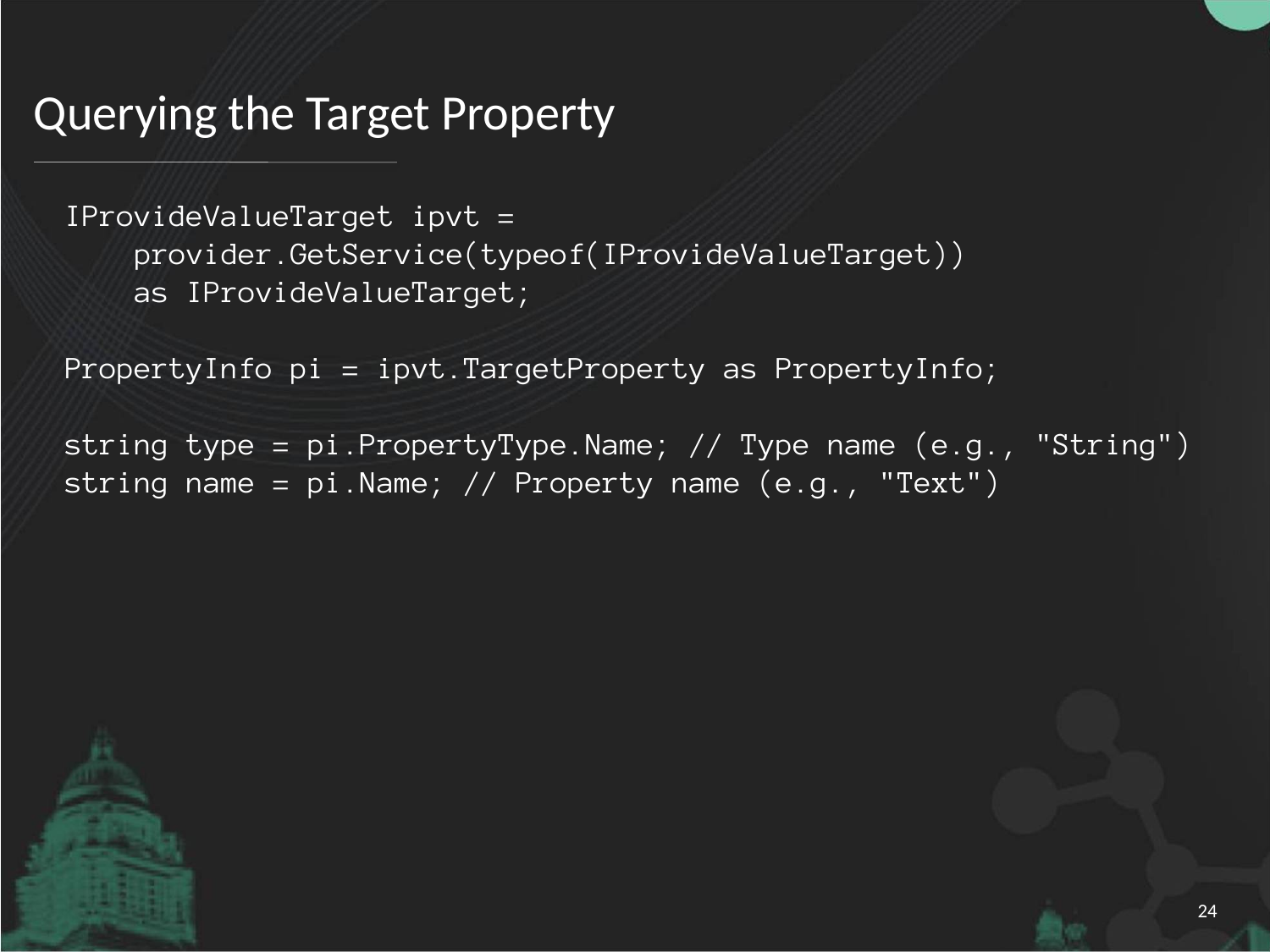

# Querying the Target Property
IProvideValueTarget ipvt =
    provider.GetService(typeof(IProvideValueTarget))
    as IProvideValueTarget;

PropertyInfo pi = ipvt.TargetProperty as PropertyInfo;

string type = pi.PropertyType.Name; // Type name (e.g., "String")
string name = pi.Name; // Property name (e.g., "Text")
24